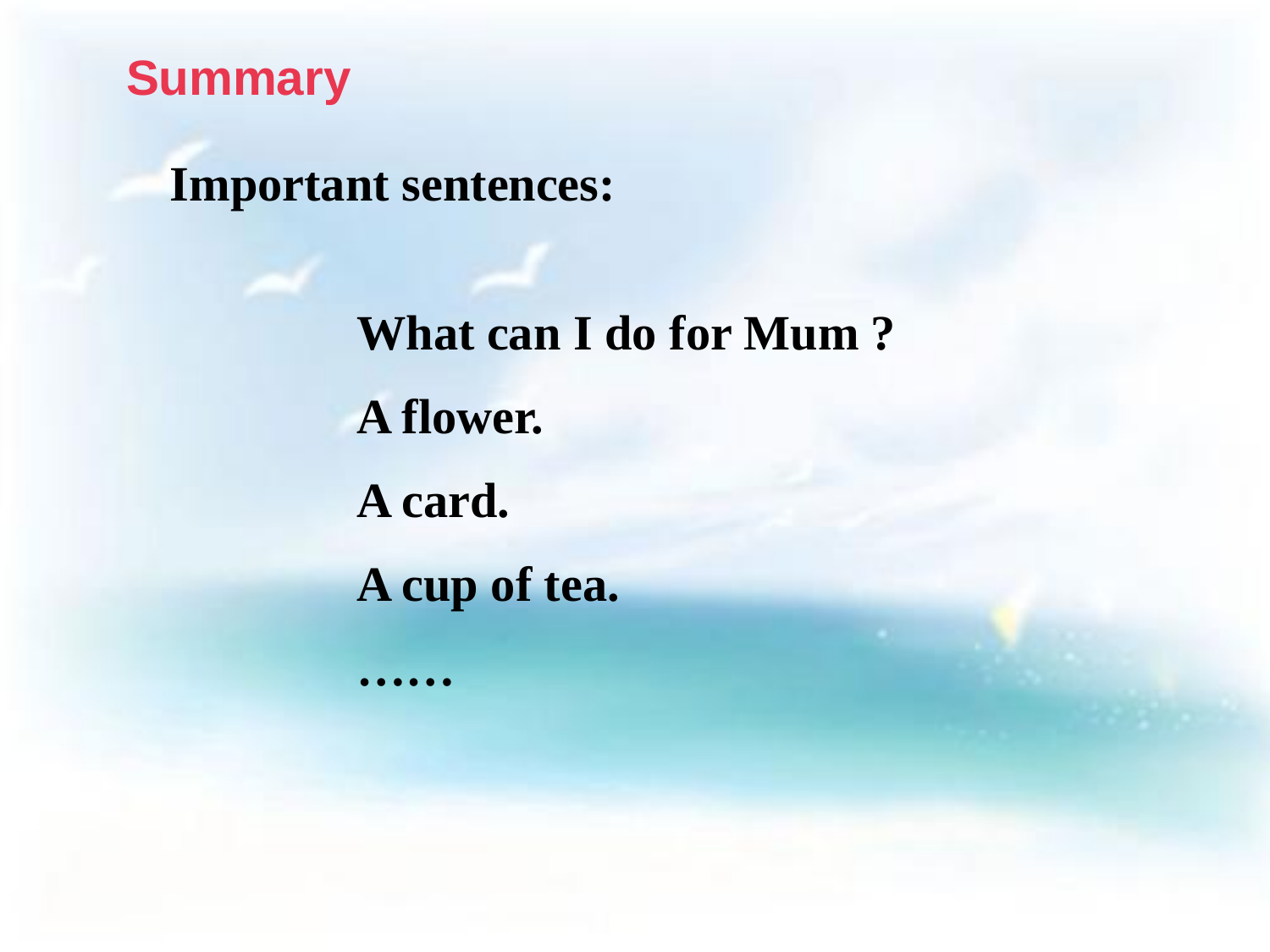

Summary
Important sentences:
What can I do for Mum ?
A flower.
A card.
A cup of tea.
……